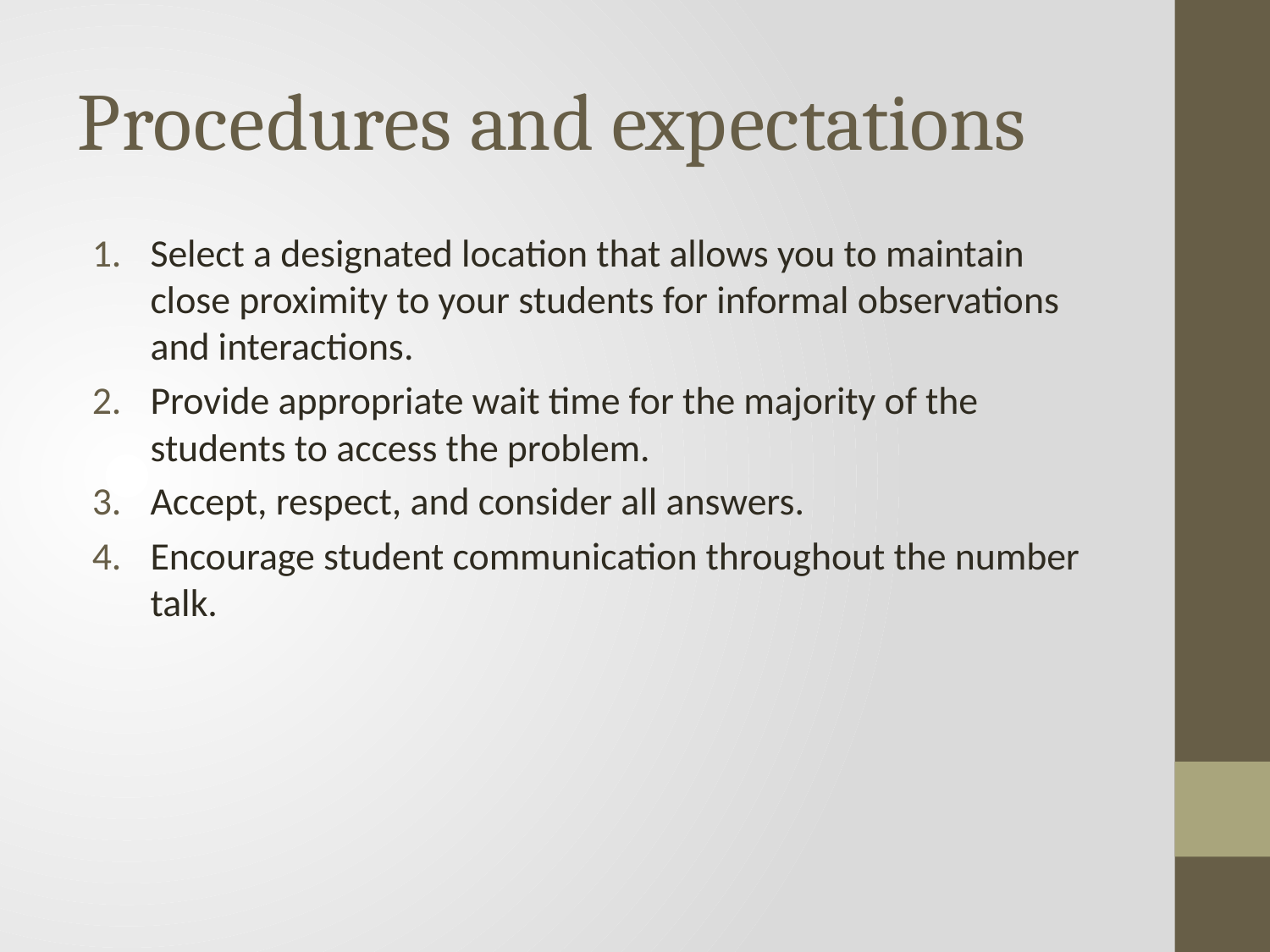

# Procedures and expectations
Select a designated location that allows you to maintain close proximity to your students for informal observations and interactions.
Provide appropriate wait time for the majority of the students to access the problem.
Accept, respect, and consider all answers.
Encourage student communication throughout the number talk.